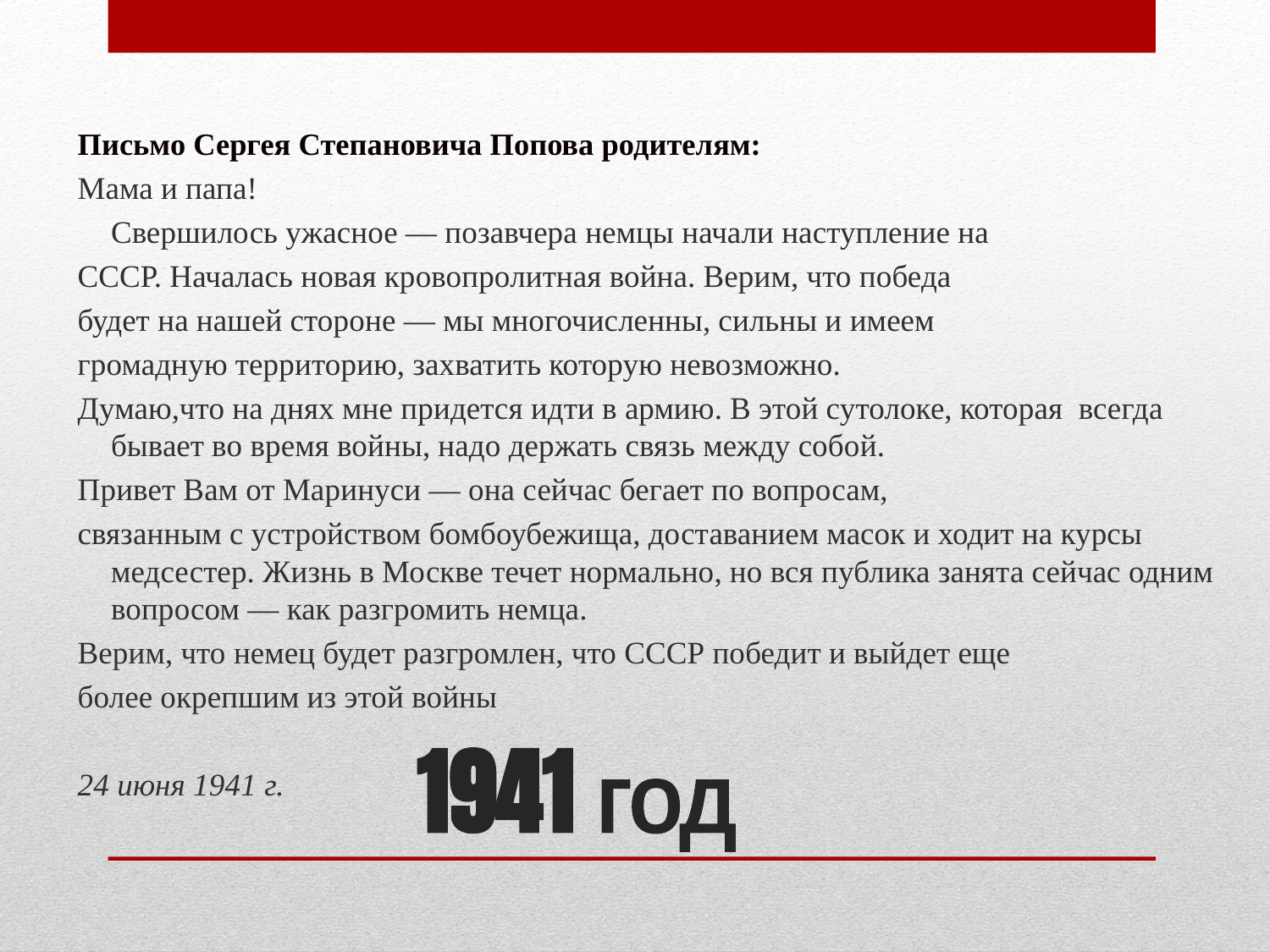

Письмо Сергея Степановича Попова родителям:
Мама и папа!
	Свершилось ужасное — позавчера немцы начали наступление на
СССР. Началась новая кровопролитная война. Верим, что победа
будет на нашей стороне — мы многочисленны, сильны и имеем
громадную территорию, захватить которую невозможно.
Думаю,что на днях мне придется идти в армию. В этой сутолоке, которая  всегда бывает во время войны, надо держать связь между собой.
Привет Вам от Маринуси — она сейчас бегает по вопросам,
связанным с устройством бомбоубежища, доставанием масок и ходит на курсы медсестер. Жизнь в Москве течет нормально, но вся публика занята сейчас одним вопросом — как разгромить немца.
Верим, что немец будет разгромлен, что СССР победит и выйдет еще
более окрепшим из этой войны

24 июня 1941 г.
# 1941 год